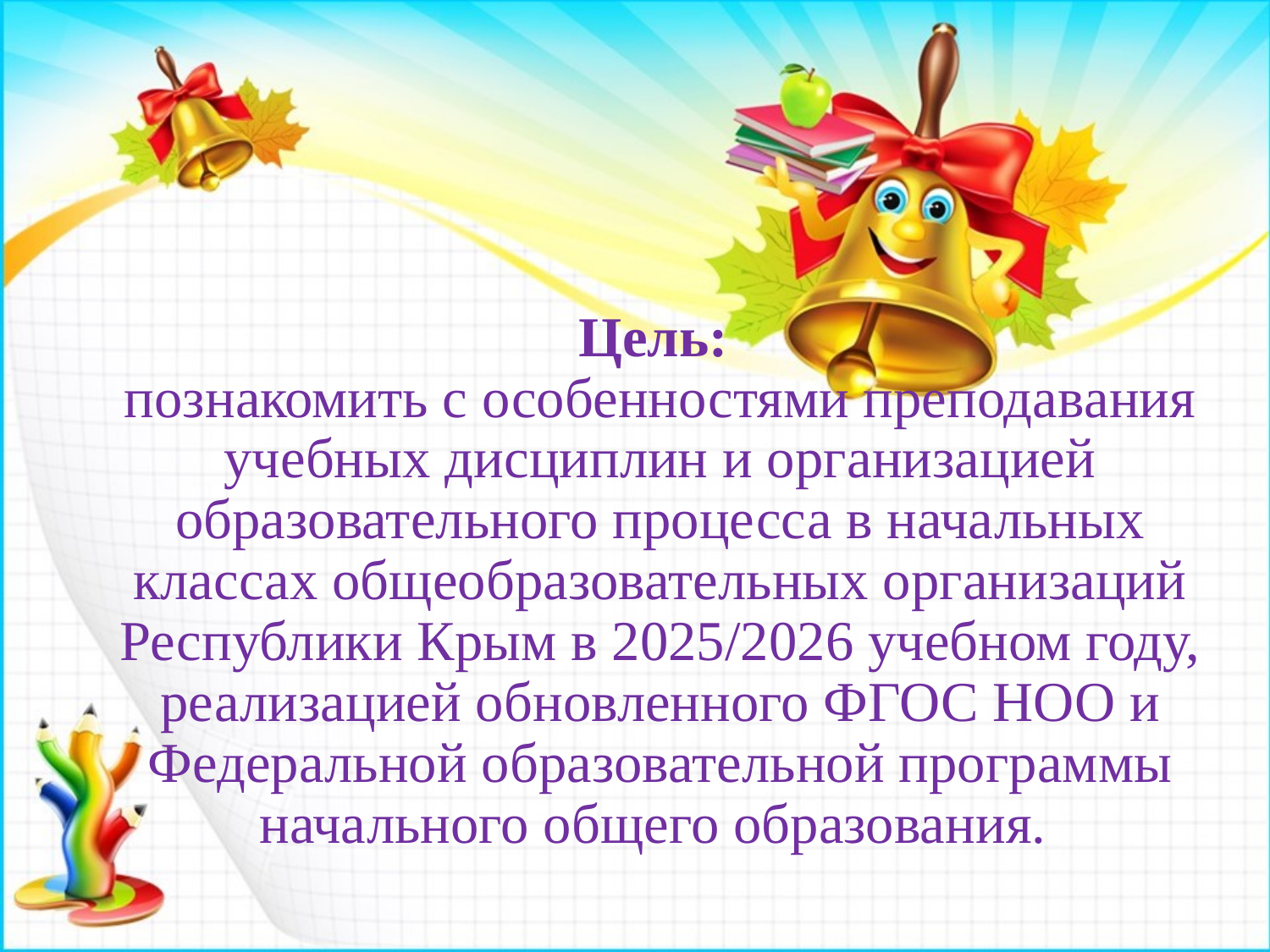

# Цель: познакомить с особенностями преподавания учебных дисциплин и организацией образовательного процесса в начальных классах общеобразовательных организаций Республики Крым в 2025/2026 учебном году, реализацией обновленного ФГОС НОО и Федеральной образовательной программы начального общего образования.